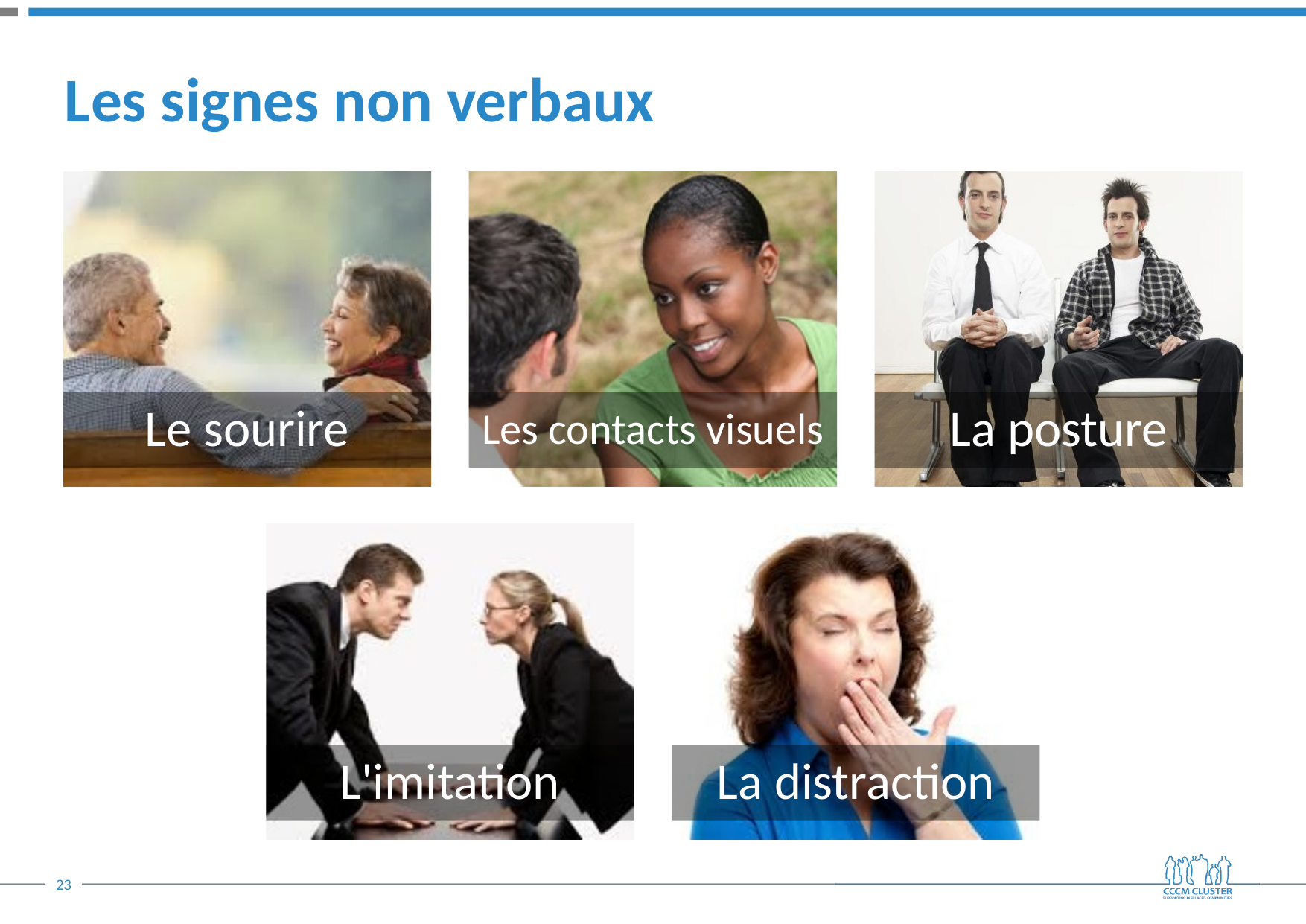

# Les signes non verbaux

Le sourire

Les contacts visuels

La posture

L'imitation

La distraction